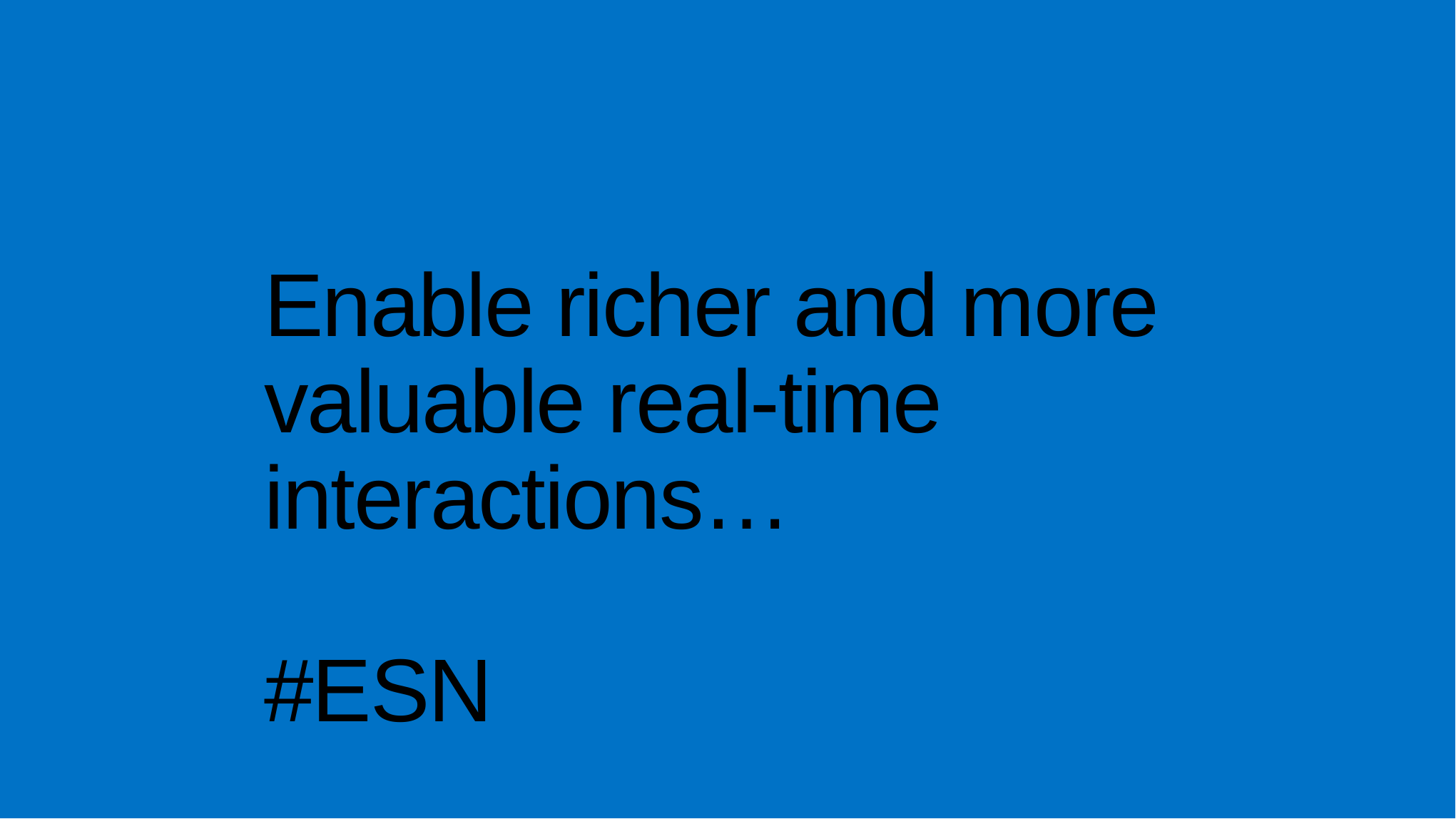

# Enable richer and more valuable real-time interactions… #ESN